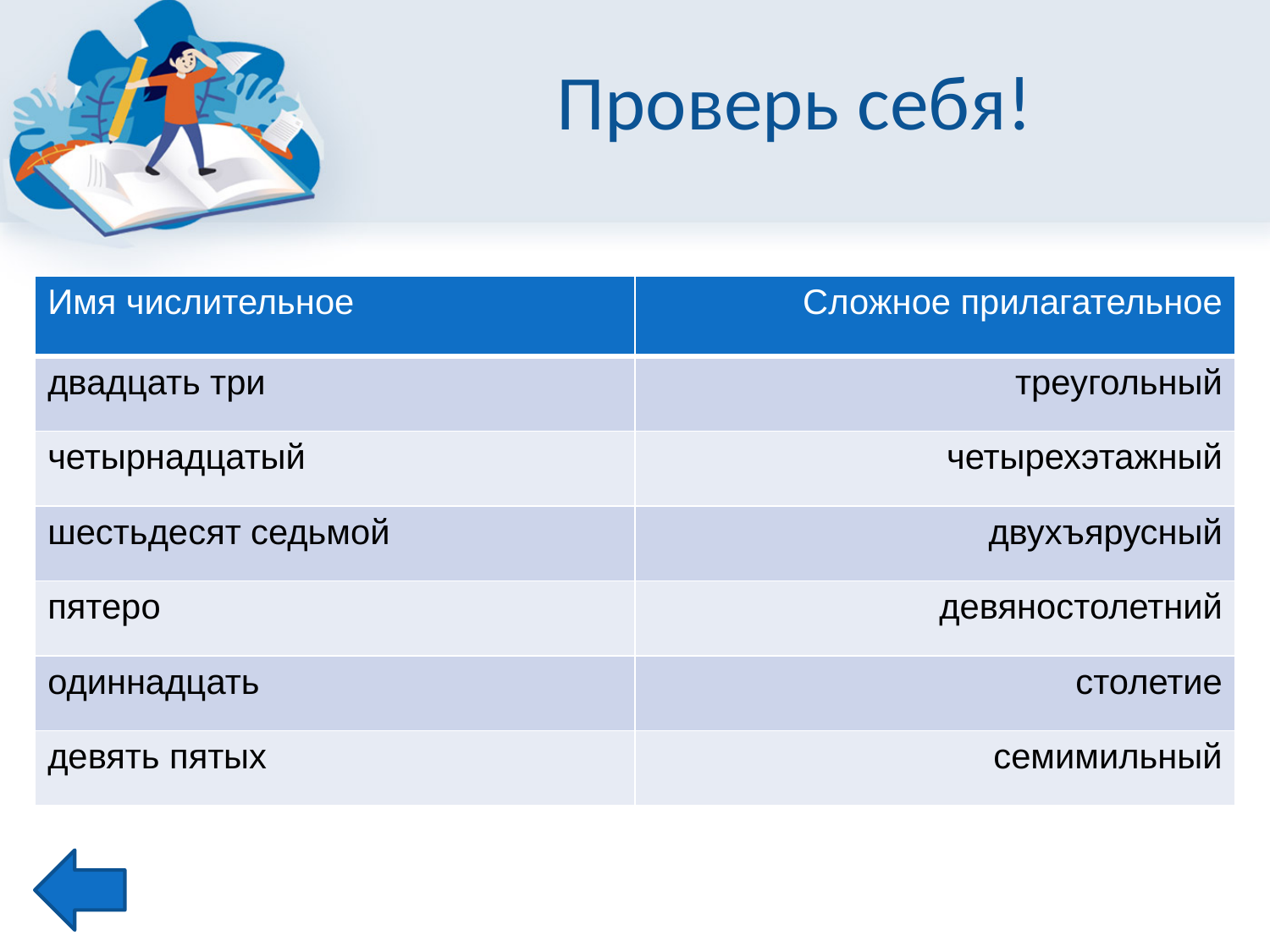

# Проверь себя!
| Имя числительное | Сложное прилагательное |
| --- | --- |
| двадцать три | треугольный |
| четырнадцатый | четырехэтажный |
| шестьдесят седьмой | двухъярусный |
| пятеро | девяностолетний |
| одиннадцать | столетие |
| девять пятых | семимильный |